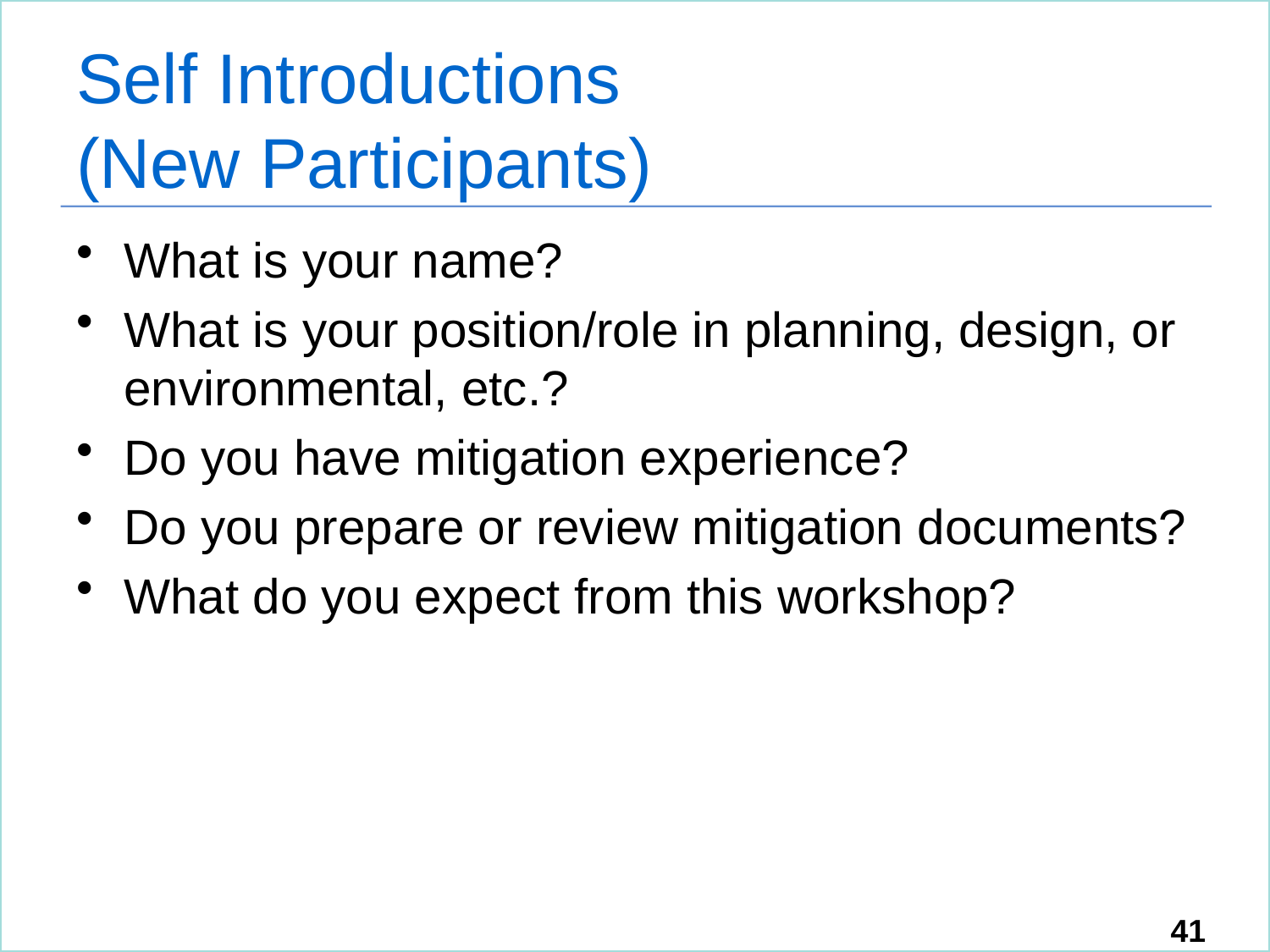

# Self Introductions (New Participants)
What is your name?
What is your position/role in planning, design, or environmental, etc.?
Do you have mitigation experience?
Do you prepare or review mitigation documents?
What do you expect from this workshop?

41